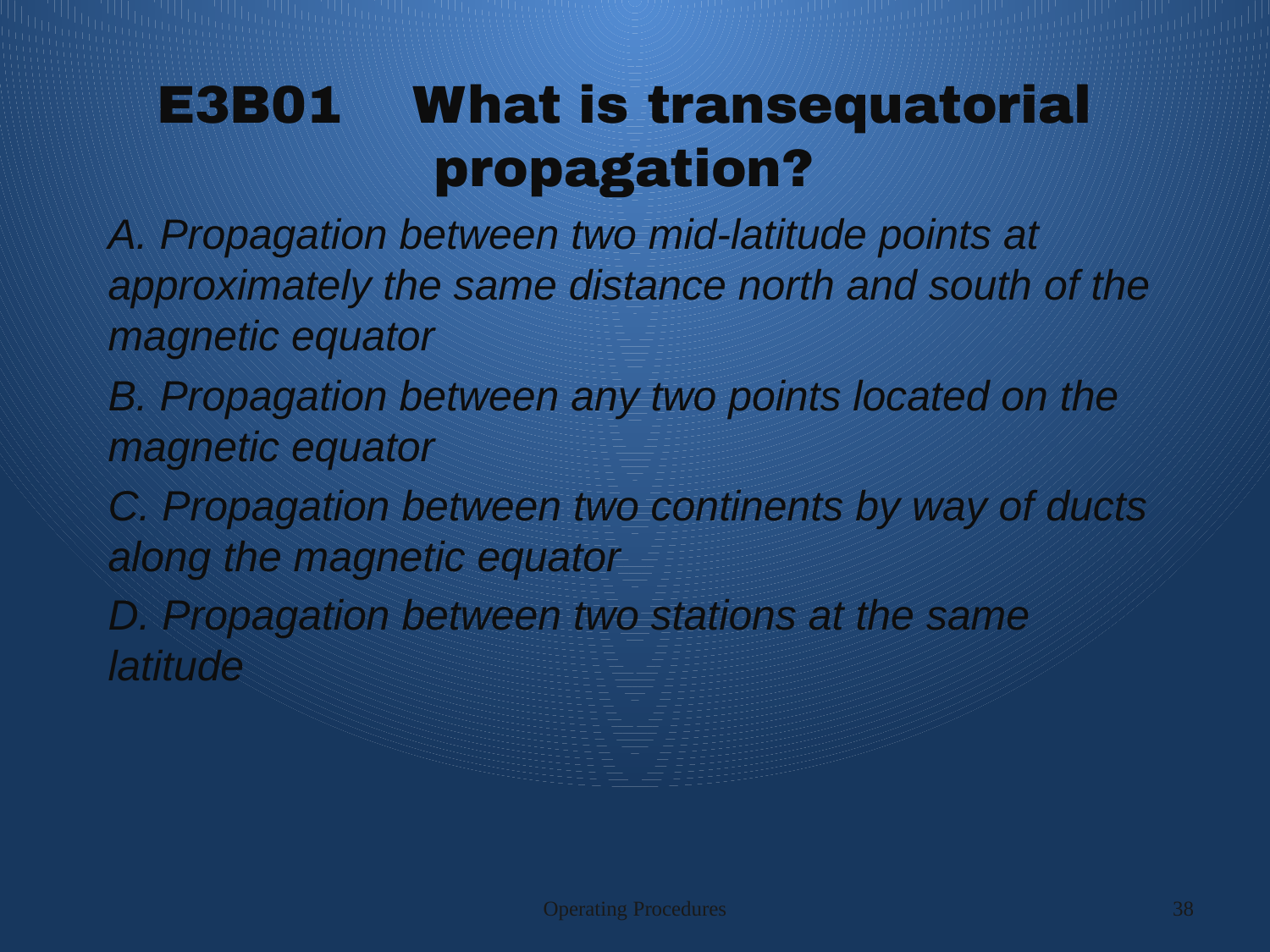

# E3B01    What is transequatorial propagation?
A. Propagation between two mid-latitude points at approximately the same distance north and south of the magnetic equator
B. Propagation between any two points located on the magnetic equator
C. Propagation between two continents by way of ducts along the magnetic equator
D. Propagation between two stations at the same latitude
Operating Procedures
38